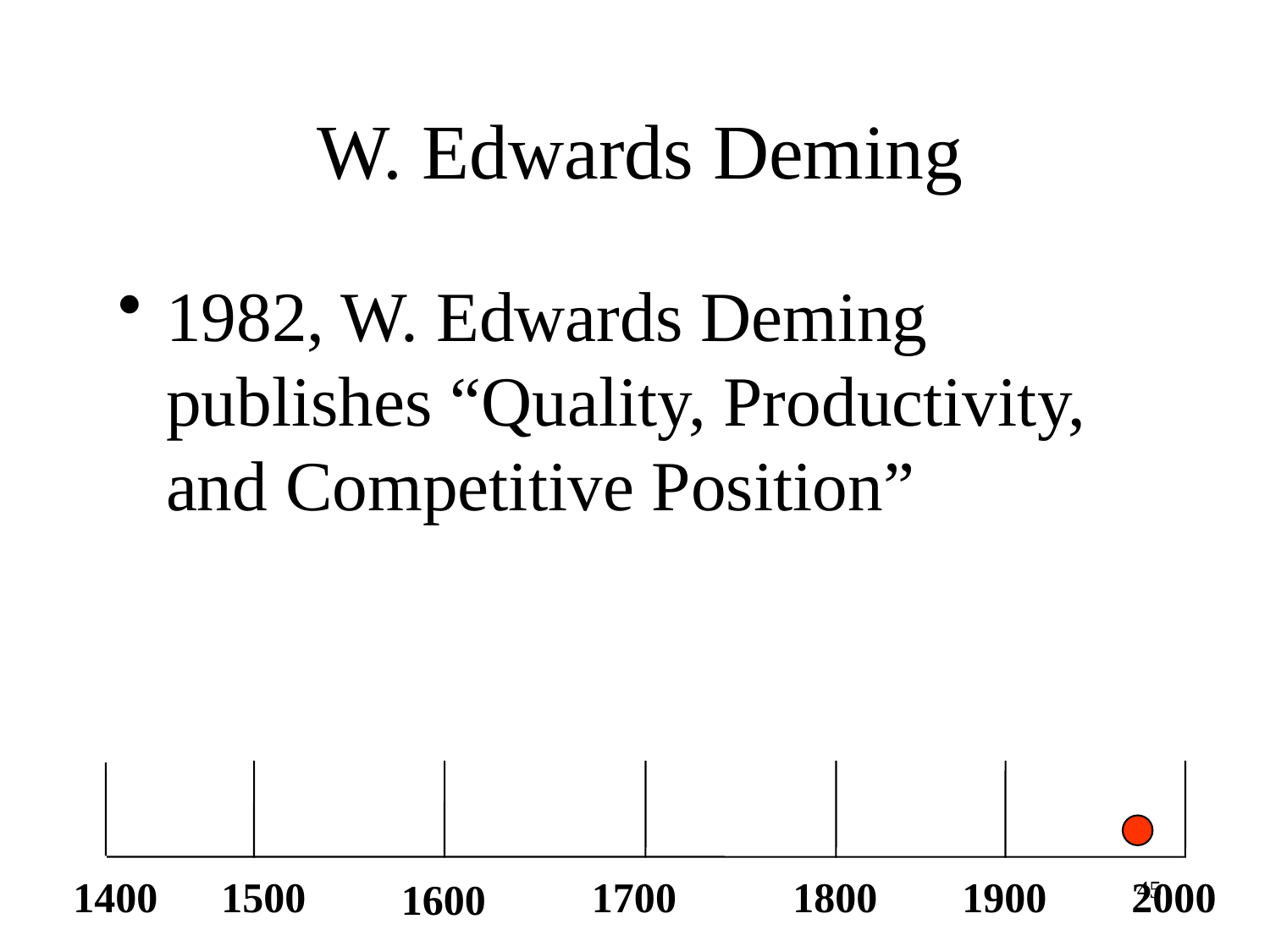

# W. Edwards Deming
1982, W. Edwards Deming publishes “Quality, Productivity, and Competitive Position”

1400
1500
1700
1800
1900
2000
1600
45